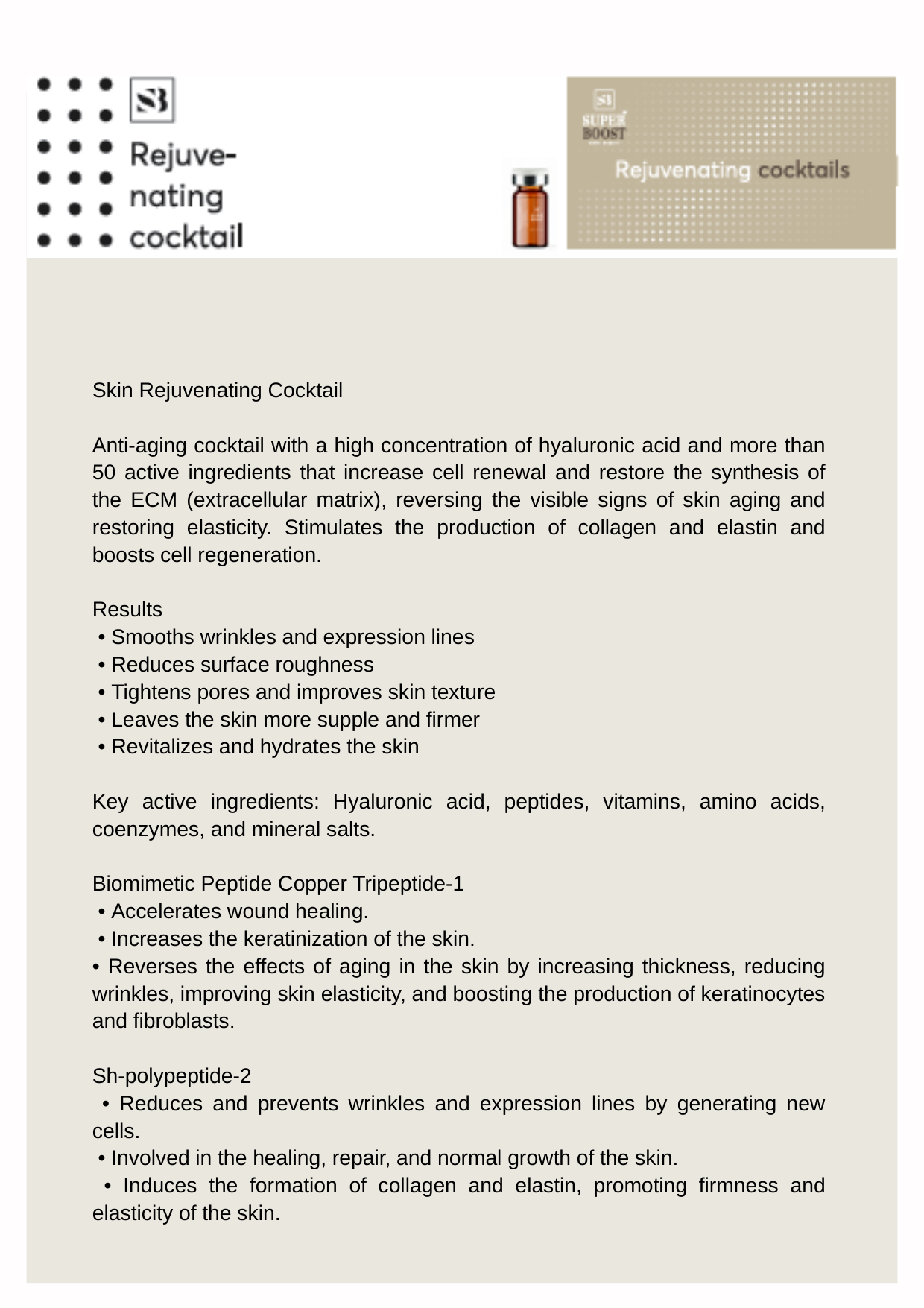

Skin Rejuvenating Cocktail

Anti-aging cocktail with a high concentration of hyaluronic acid and more than 50 active ingredients that increase cell renewal and restore the synthesis of the ECM (extracellular matrix), reversing the visible signs of skin aging and restoring elasticity. Stimulates the production of collagen and elastin and boosts cell regeneration.

Results
 • Smooths wrinkles and expression lines
 • Reduces surface roughness
 • Tightens pores and improves skin texture
 • Leaves the skin more supple and firmer
 • Revitalizes and hydrates the skin

Key active ingredients: Hyaluronic acid, peptides, vitamins, amino acids, coenzymes, and mineral salts.

Biomimetic Peptide Copper Tripeptide-1
 • Accelerates wound healing.
 • Increases the keratinization of the skin.
• Reverses the effects of aging in the skin by increasing thickness, reducing wrinkles, improving skin elasticity, and boosting the production of keratinocytes and fibroblasts.

Sh-polypeptide-2
 • Reduces and prevents wrinkles and expression lines by generating new cells.
 • Involved in the healing, repair, and normal growth of the skin.
 • Induces the formation of collagen and elastin, promoting firmness and elasticity of the skin.